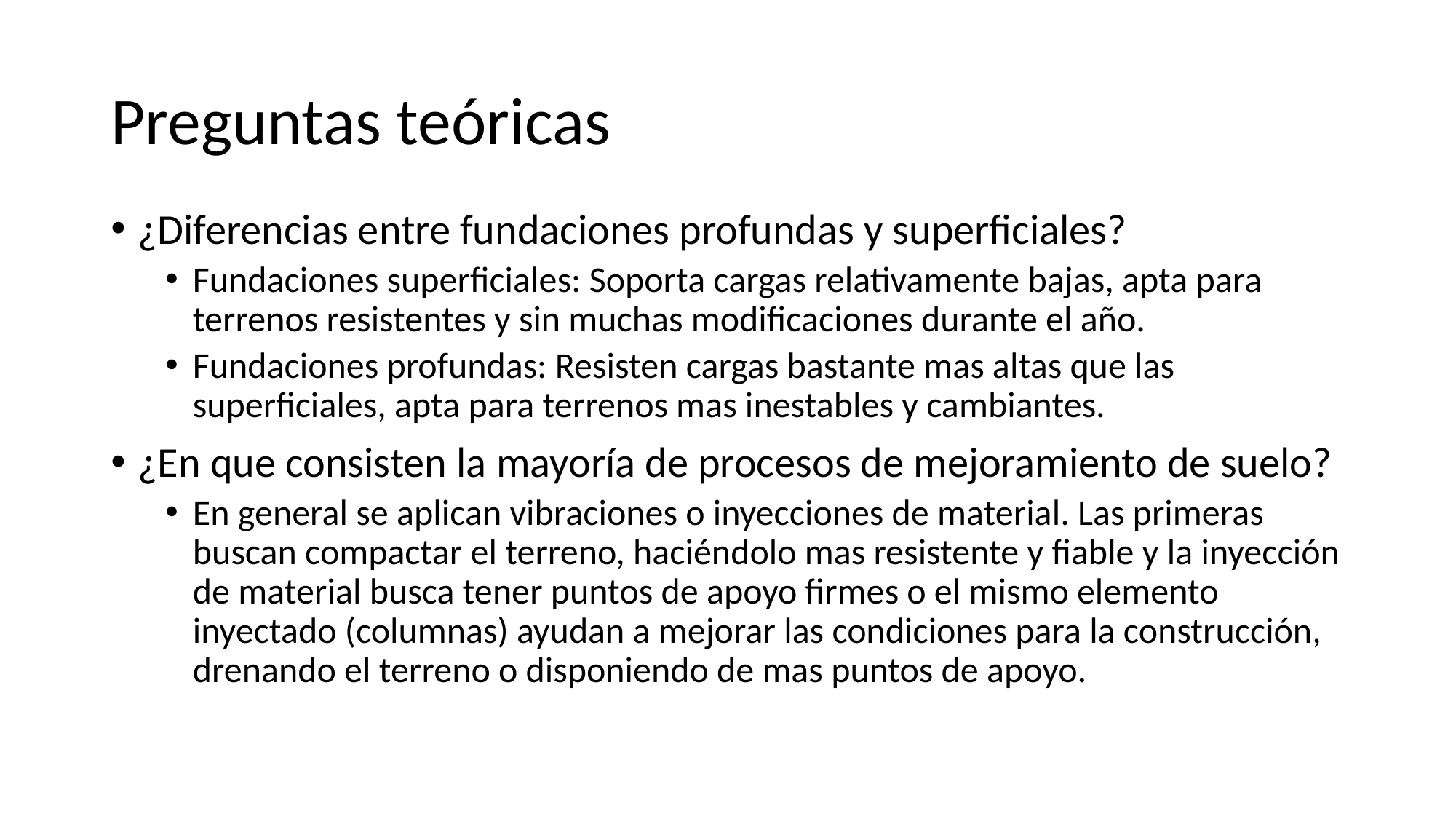

# Preguntas teóricas
¿Diferencias entre fundaciones profundas y superficiales?
Fundaciones superficiales: Soporta cargas relativamente bajas, apta para terrenos resistentes y sin muchas modificaciones durante el año.
Fundaciones profundas: Resisten cargas bastante mas altas que las superficiales, apta para terrenos mas inestables y cambiantes.
¿En que consisten la mayoría de procesos de mejoramiento de suelo?
En general se aplican vibraciones o inyecciones de material. Las primeras buscan compactar el terreno, haciéndolo mas resistente y fiable y la inyección de material busca tener puntos de apoyo firmes o el mismo elemento inyectado (columnas) ayudan a mejorar las condiciones para la construcción, drenando el terreno o disponiendo de mas puntos de apoyo.